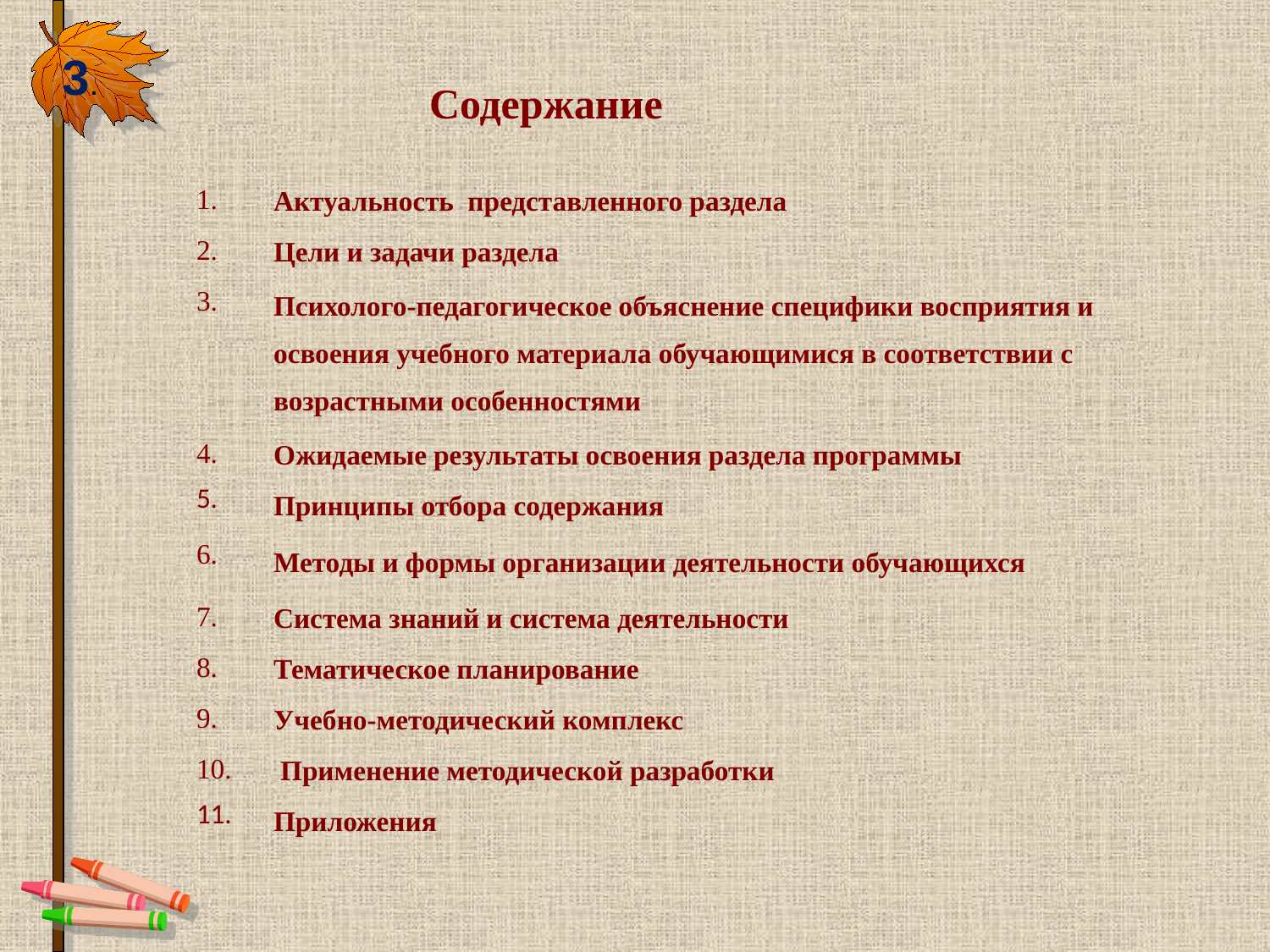

3.
Содержание

| 1. | Актуальность представленного раздела |
| --- | --- |
| 2. | Цели и задачи раздела |
| 3. | Психолого-педагогическое объяснение специфики восприятия и освоения учебного материала обучающимися в соответствии с возрастными особенностями |
| 4. | Ожидаемые результаты освоения раздела программы |
| 5. | Принципы отбора содержания |
| 6. | Методы и формы организации деятельности обучающихся |
| 7. | Система знаний и система деятельности |
| 8. | Тематическое планирование |
| 9. | Учебно-методический комплекс |
| 10. | Применение методической разработки |
| 11. | Приложения |